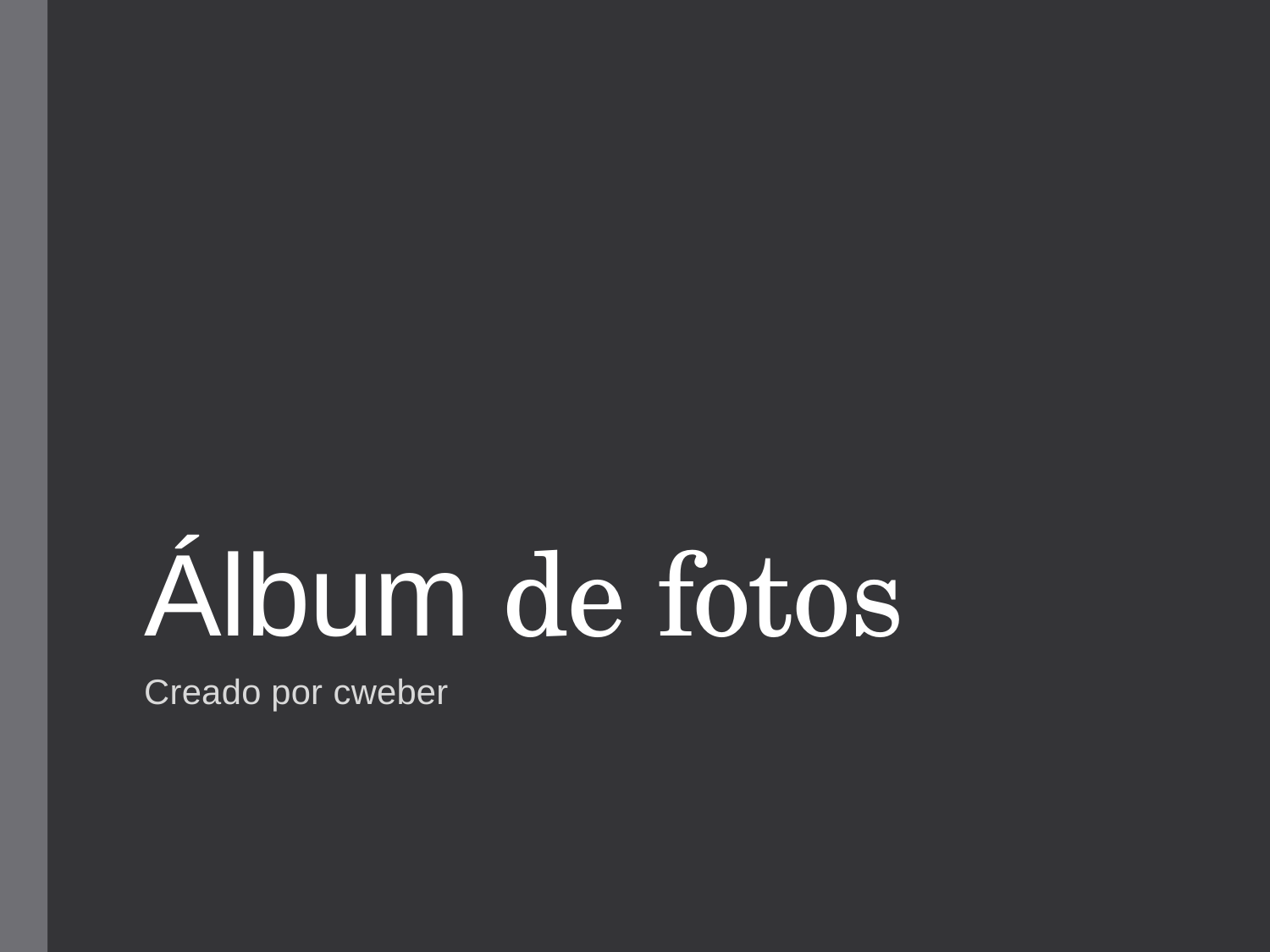

# Álbum de fotos
Creado por cweber